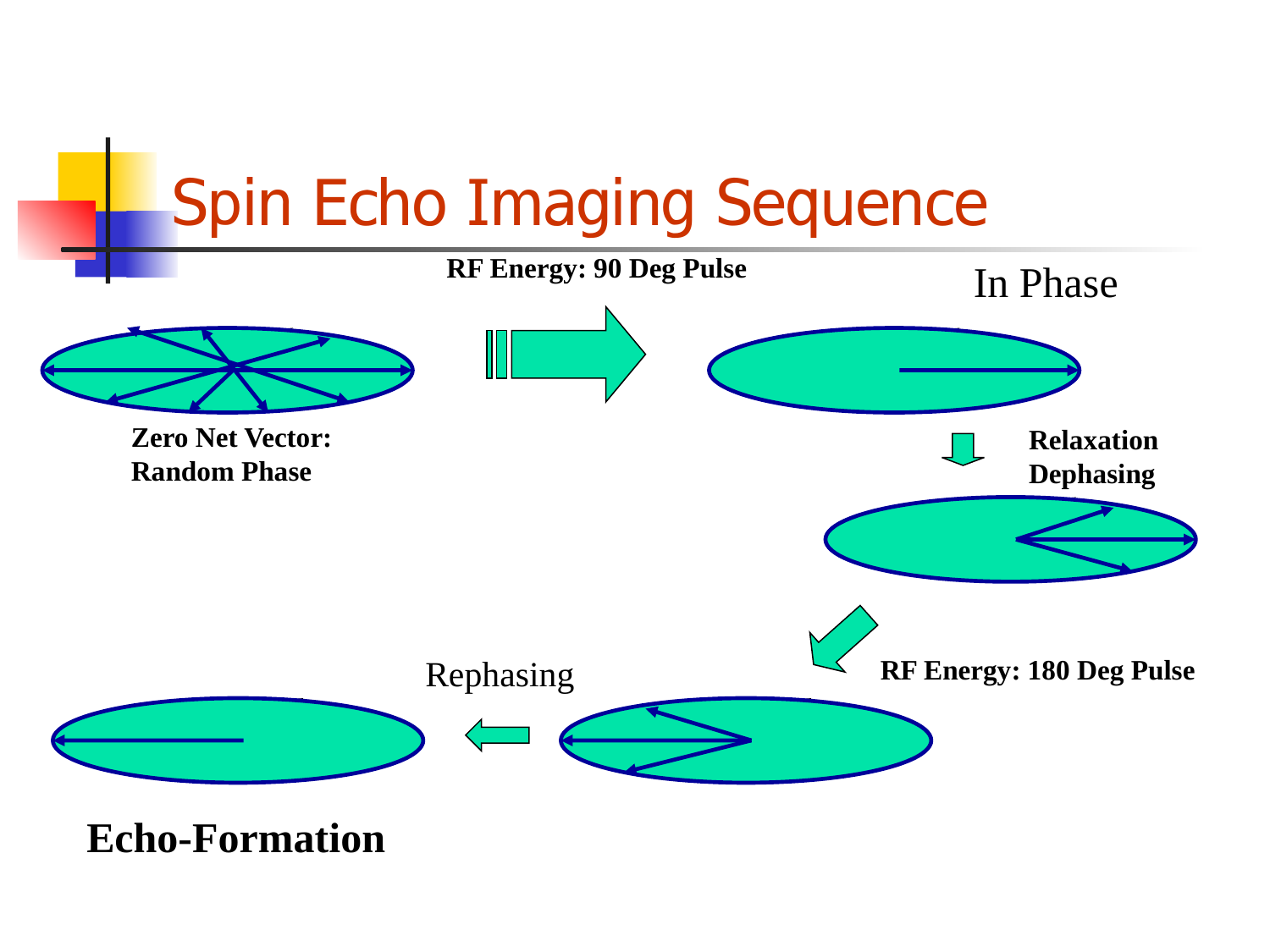

# Spin Echo Imaging Sequence
RF Energy: 90 Deg Pulse
In Phase

Zero Net Vector:
Random Phase
Relaxation
Dephasing

Rephasing
RF Energy: 180 Deg Pulse

Echo-Formation